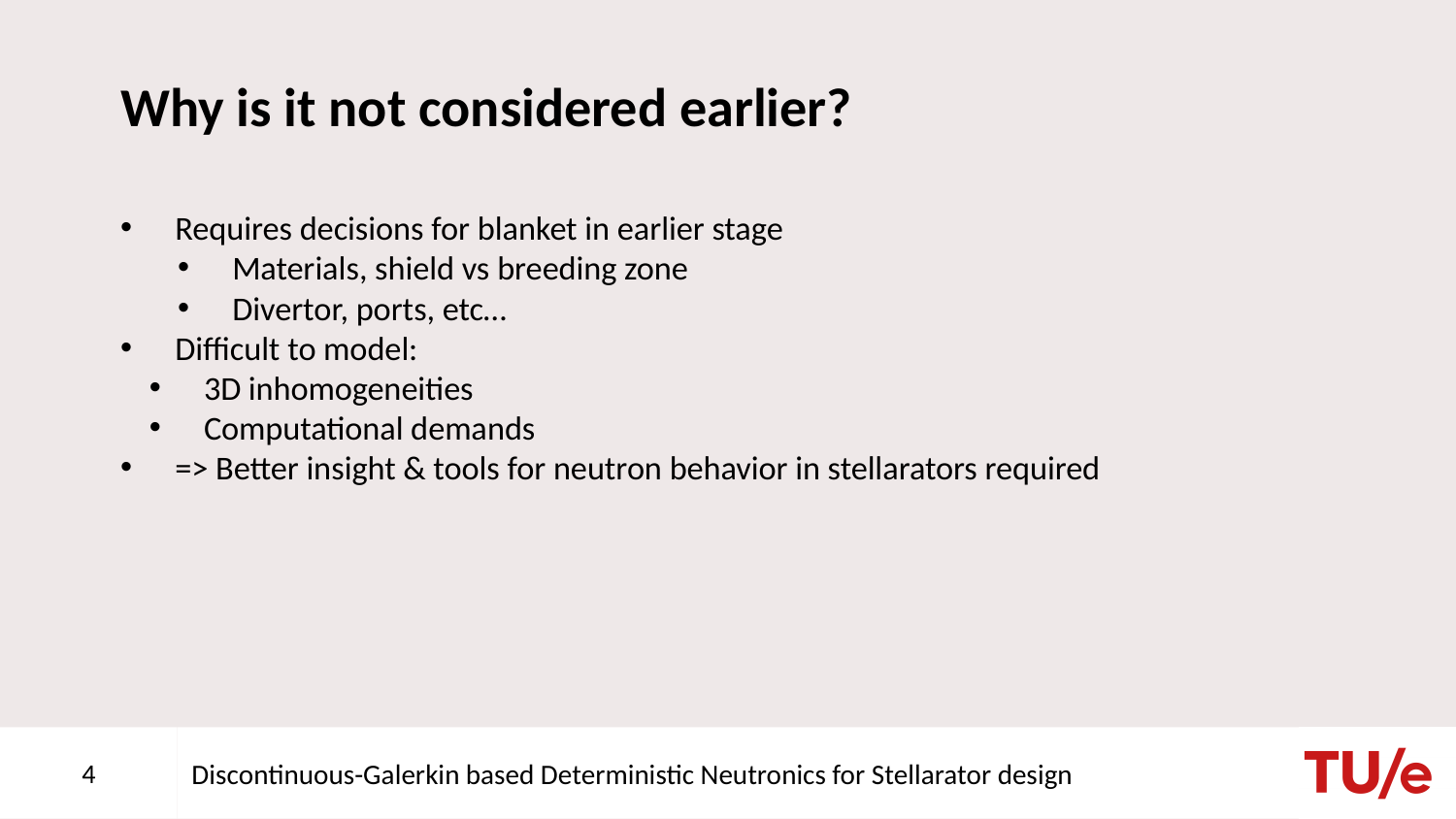

# Why is it not considered earlier?
Requires decisions for blanket in earlier stage
Materials, shield vs breeding zone
Divertor, ports, etc…
Difficult to model:
3D inhomogeneities
Computational demands
=> Better insight & tools for neutron behavior in stellarators required